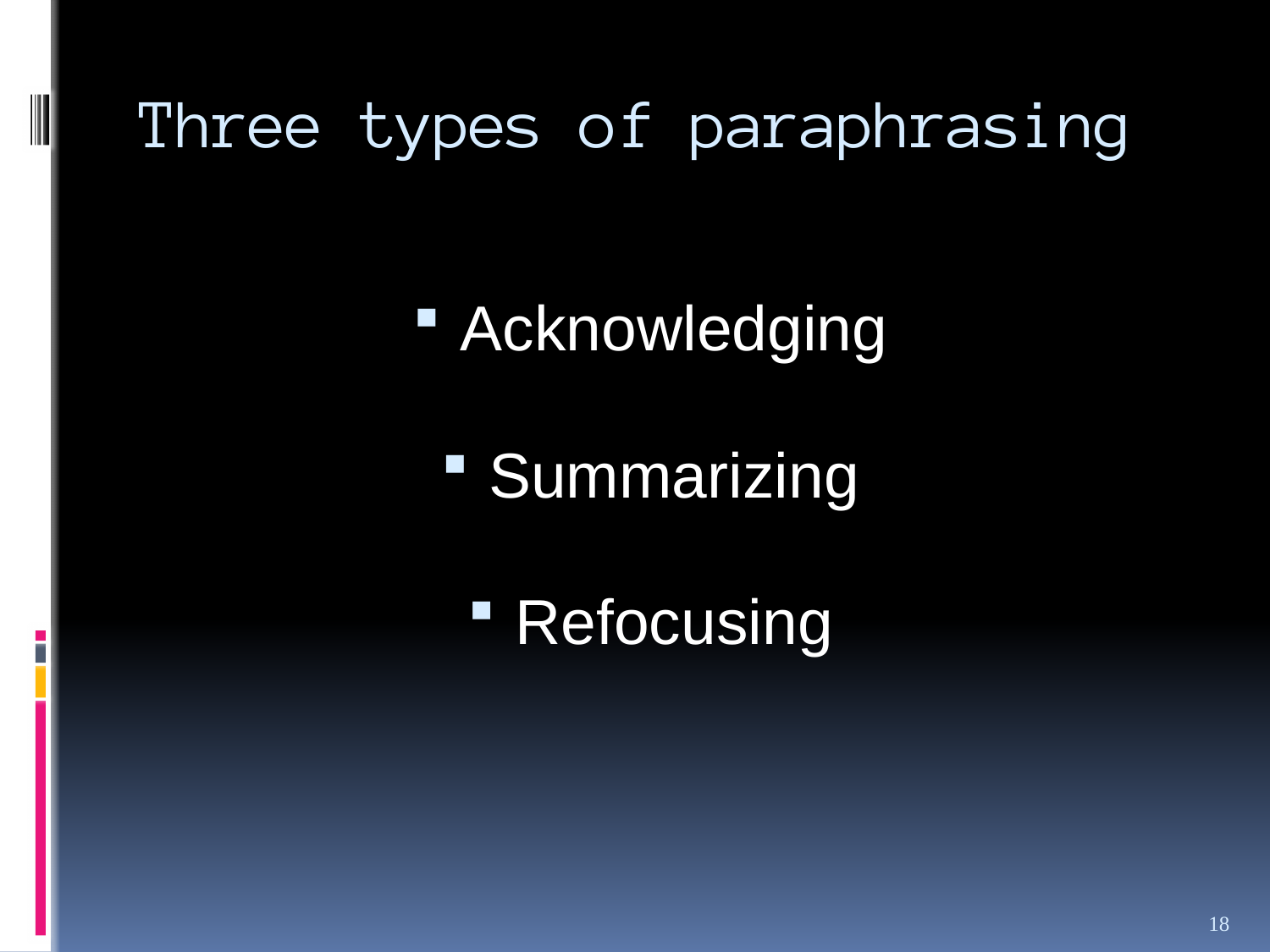

# Three types of paraphrasing
Acknowledging

Summarizing

Refocusing
18